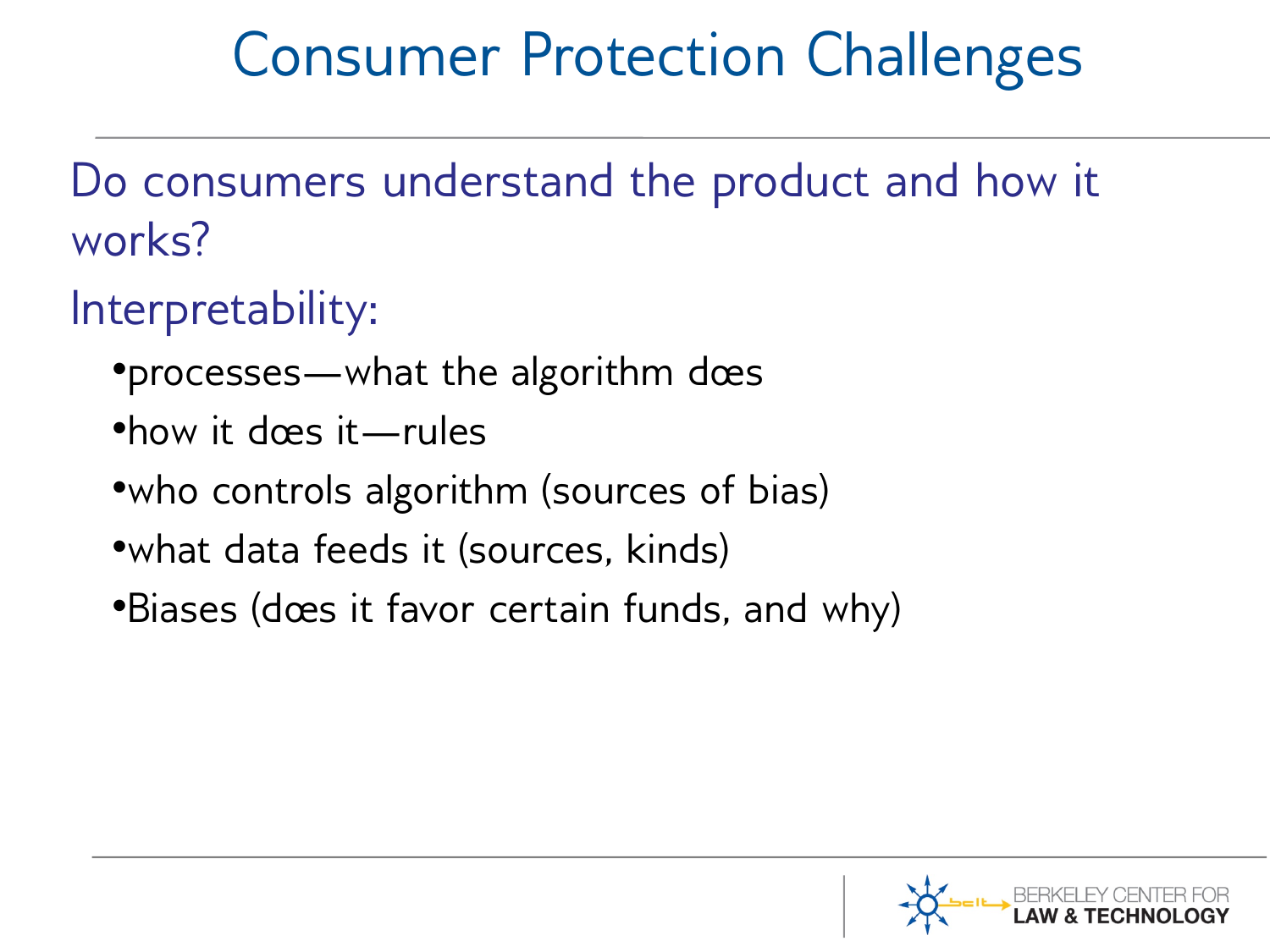

# Consumer Protection Challenges
Do consumers understand the product and how it works?
Interpretability:
processes—what the algorithm does
how it does it—rules
who controls algorithm (sources of bias)
what data feeds it (sources, kinds)
Biases (does it favor certain funds, and why)